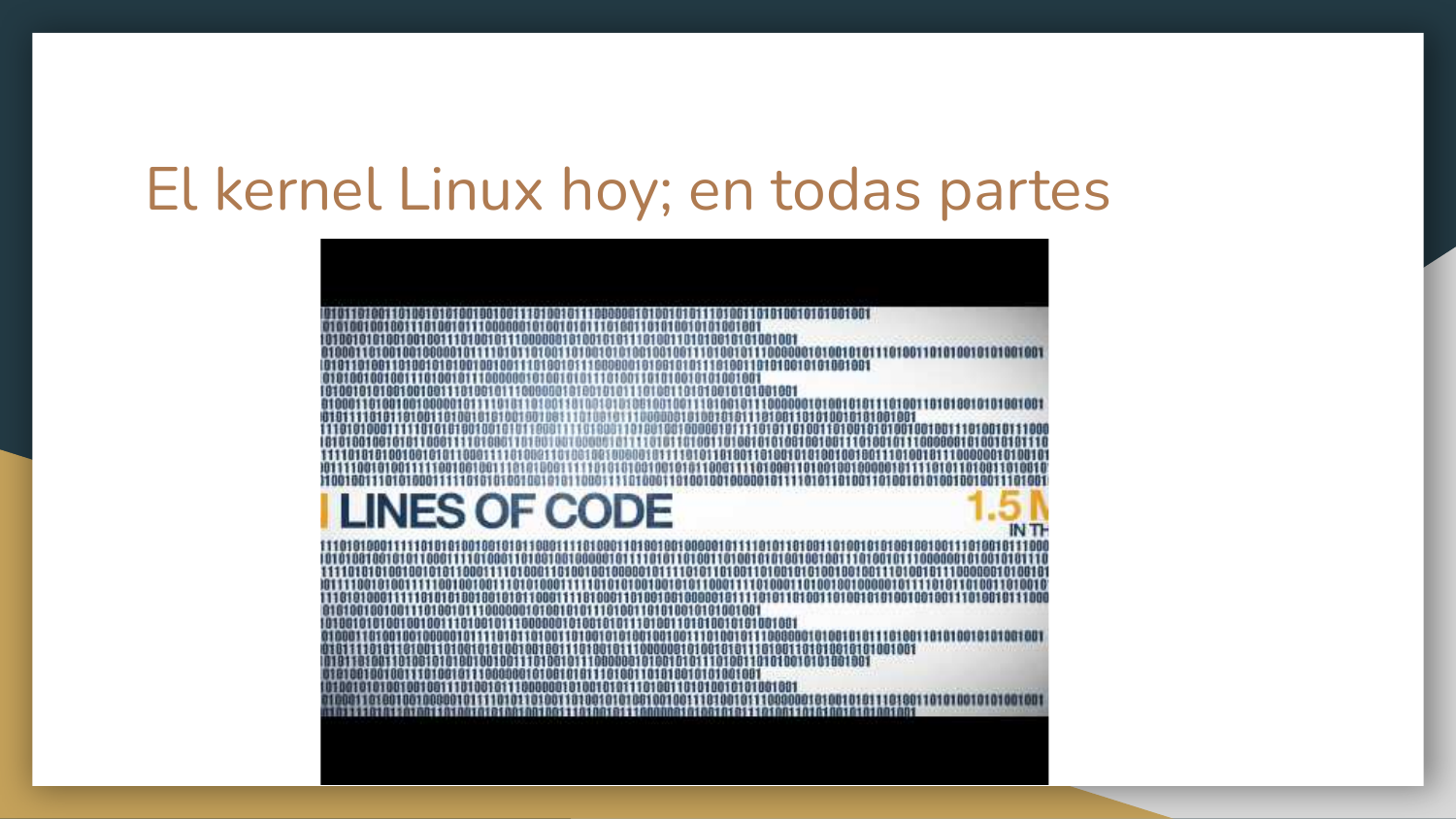

# El kernel Linux hoy; en todas partes